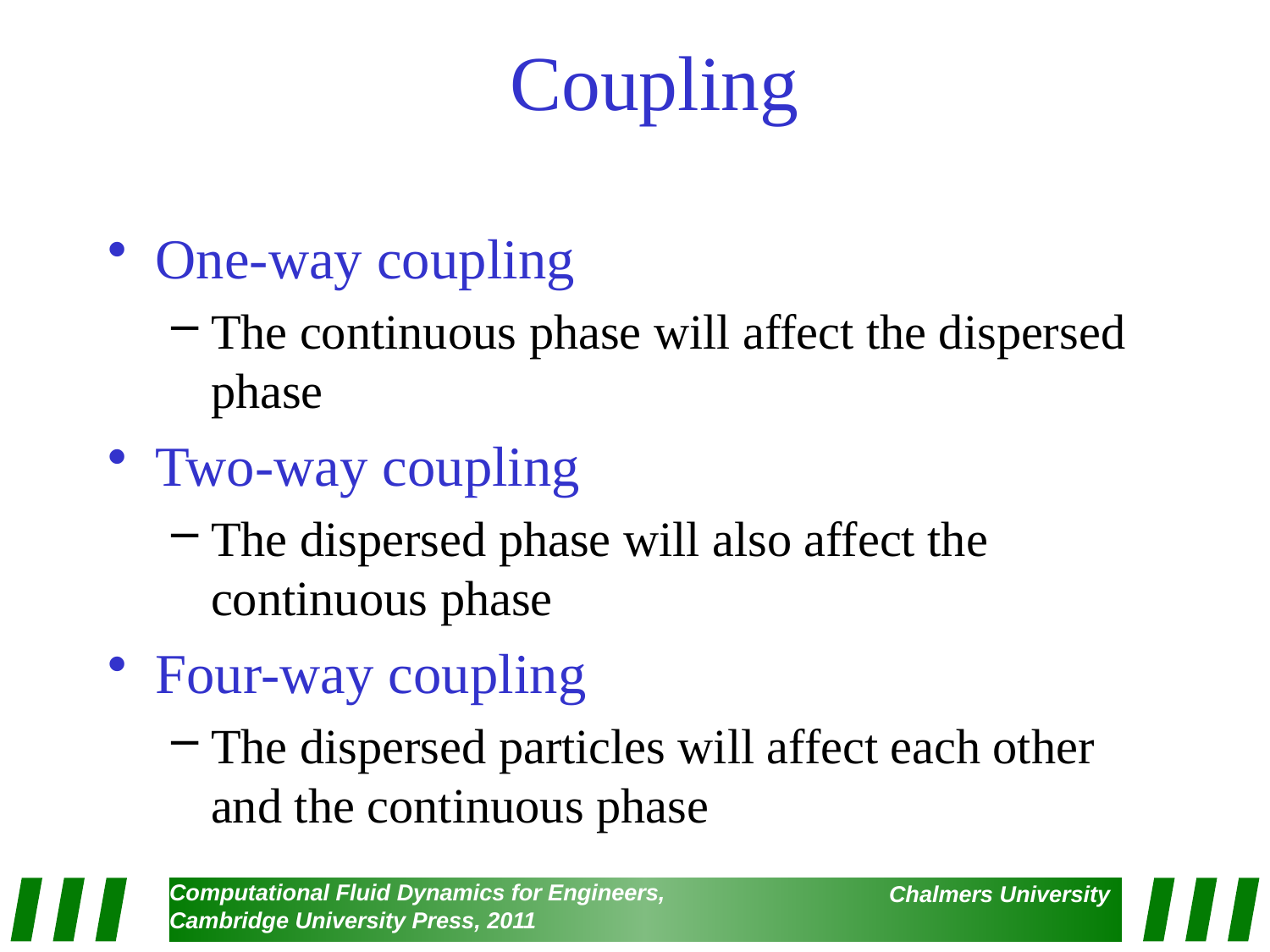

# Coupling
One-way coupling
The continuous phase will affect the dispersed phase
Two-way coupling
The dispersed phase will also affect the continuous phase
Four-way coupling
The dispersed particles will affect each other and the continuous phase